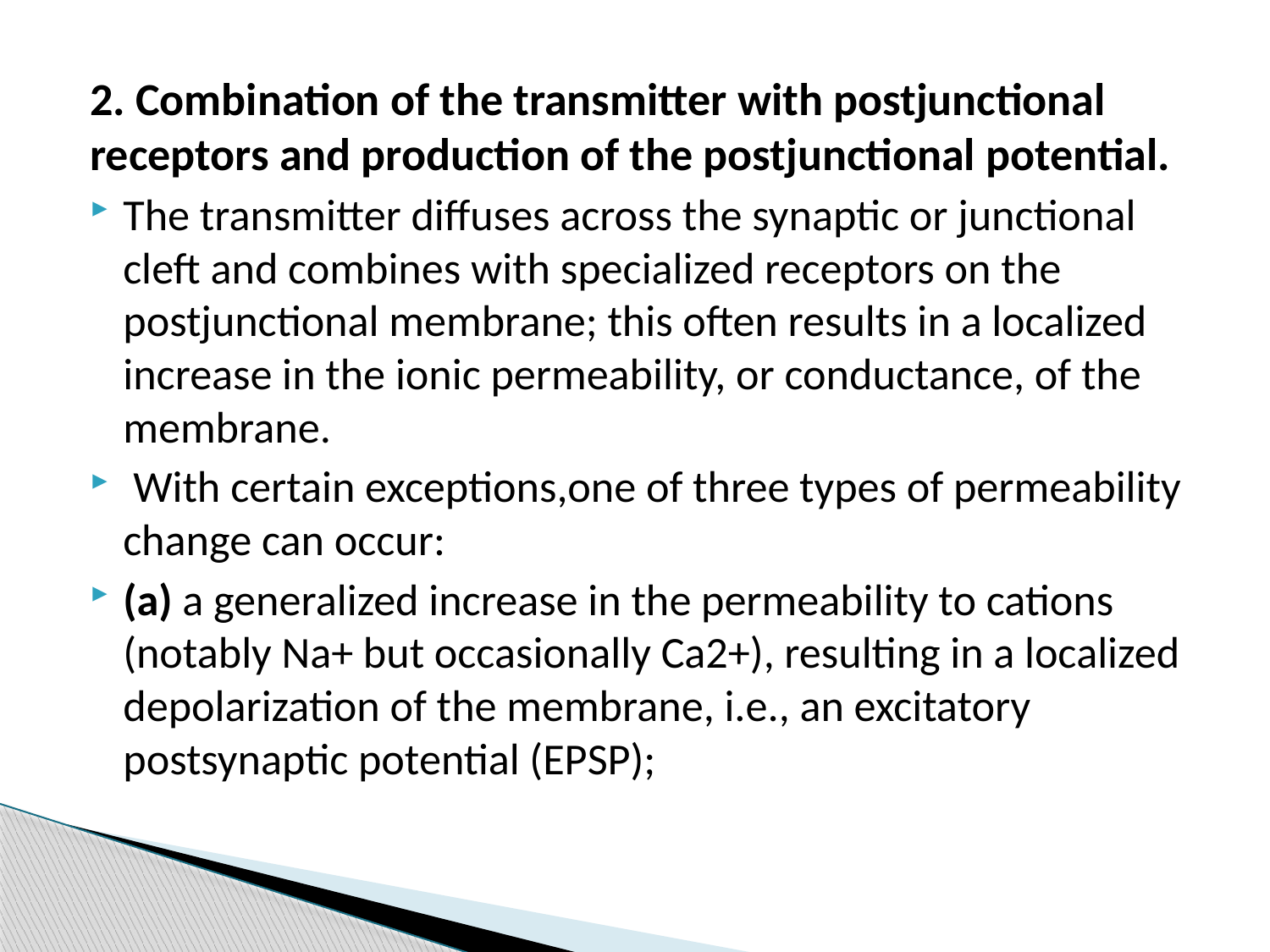

2. Combination of the transmitter with postjunctional receptors and production of the postjunctional potential.
The transmitter diffuses across the synaptic or junctional cleft and combines with specialized receptors on the postjunctional membrane; this often results in a localized increase in the ionic permeability, or conductance, of the membrane.
 With certain exceptions,one of three types of permeability change can occur:
(a) a generalized increase in the permeability to cations (notably Na+ but occasionally Ca2+), resulting in a localized depolarization of the membrane, i.e., an excitatory postsynaptic potential (EPSP);